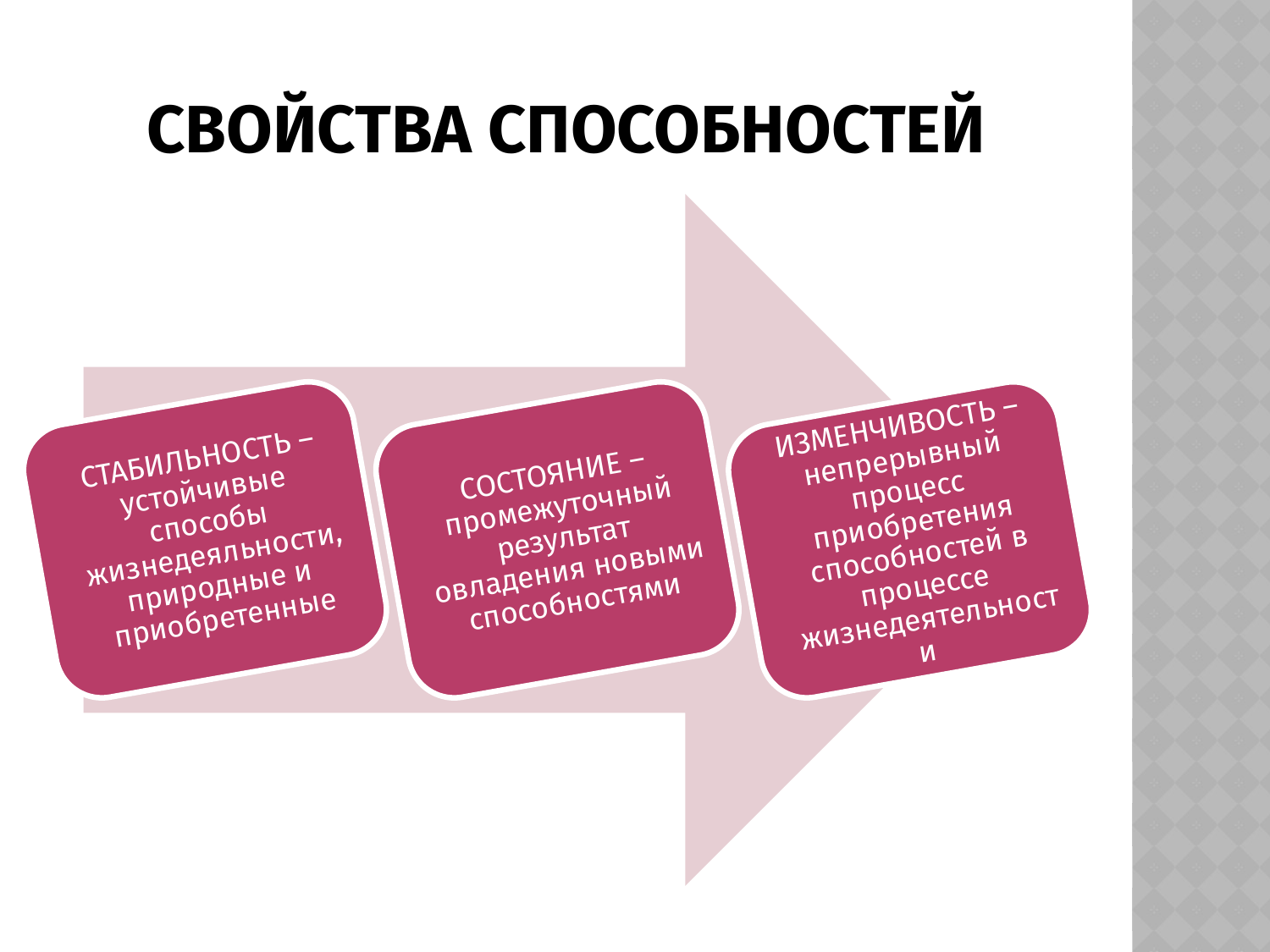

# Свойства способностей
СТАБИЛЬНОСТЬ – устойчивые способы жизнедеяльности, природные и приобретенные
СОСТОЯНИЕ – промежуточный результат овладения новыми способностями
ИЗМЕНЧИВОСТЬ – непрерывный процесс приобретения способностей в процессе жизнедеятельности